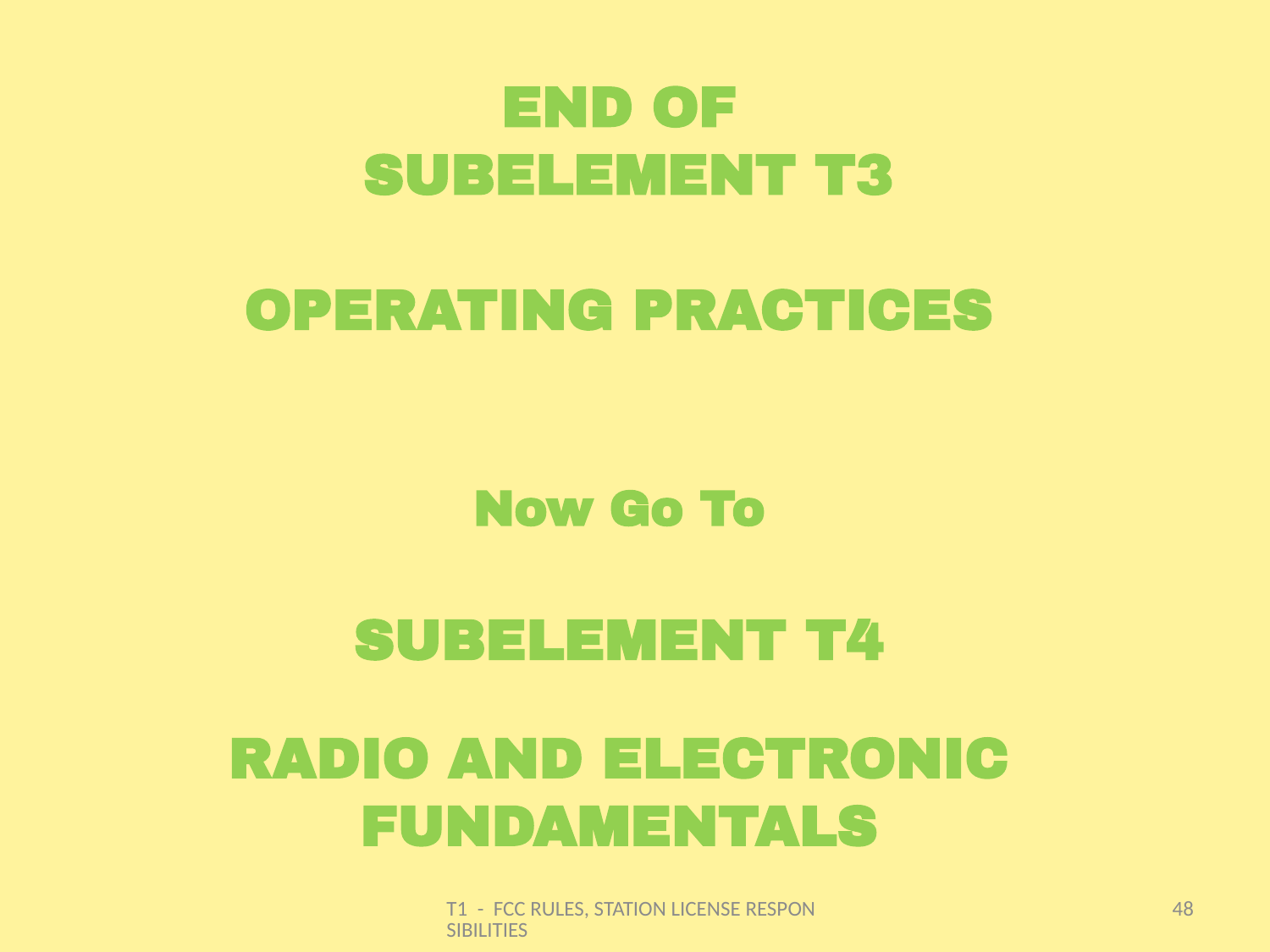

END OF
 SUBELEMENT T3

OPERATING PRACTICES

Now Go To

SUBELEMENT T4

RADIO AND ELECTRONIC FUNDAMENTALS
T1  -  FCC RULES, STATION LICENSE RESPONSIBILITIES
48